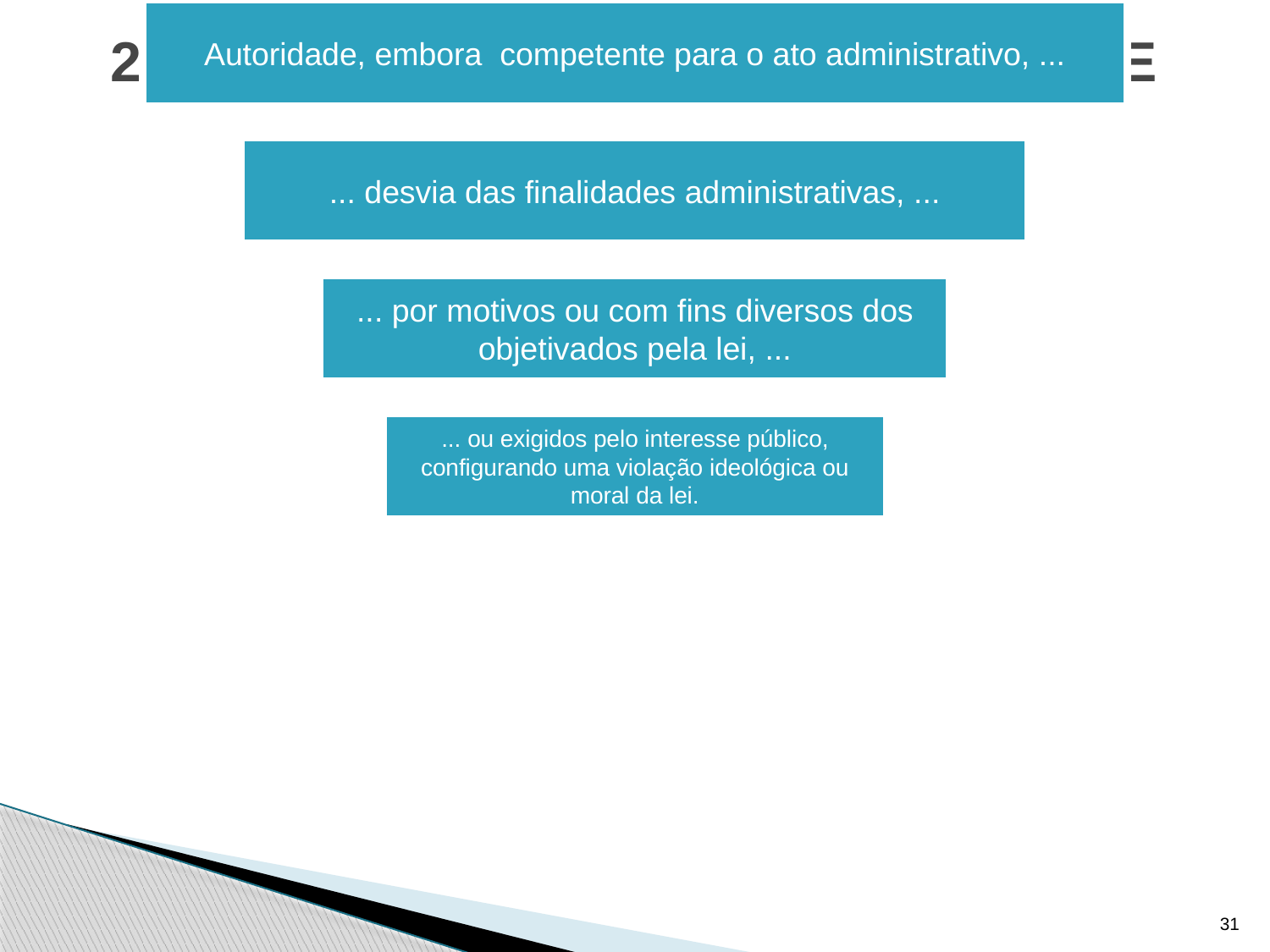

# 2- DESVIO DE PODER OU FINALIDADE
Autoridade, embora  competente para o ato administrativo, ...
... desvia das finalidades administrativas, ...
... por motivos ou com fins diversos dos objetivados pela lei, ...
... ou exigidos pelo interesse público, configurando uma violação ideológica ou moral da lei.
31